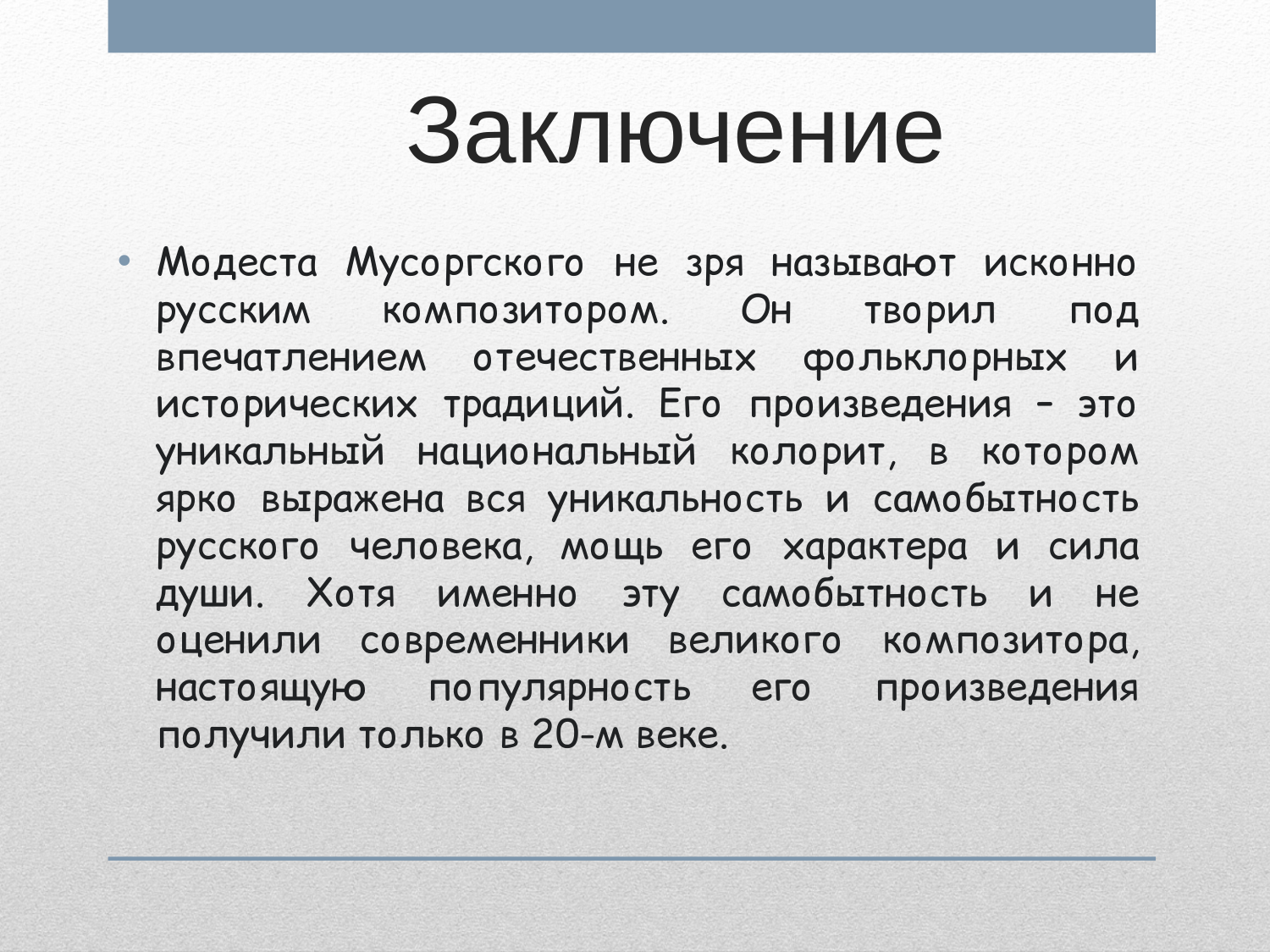

# Заключение
Модеста Мусоргского не зря называют исконно русским композитором. Он творил под впечатлением отечественных фольклорных и исторических традиций. Его произведения – это уникальный национальный колорит, в котором ярко выражена вся уникальность и самобытность русского человека, мощь его характера и сила души. Хотя именно эту самобытность и не оценили современники великого композитора, настоящую популярность его произведения получили только в 20-м веке.